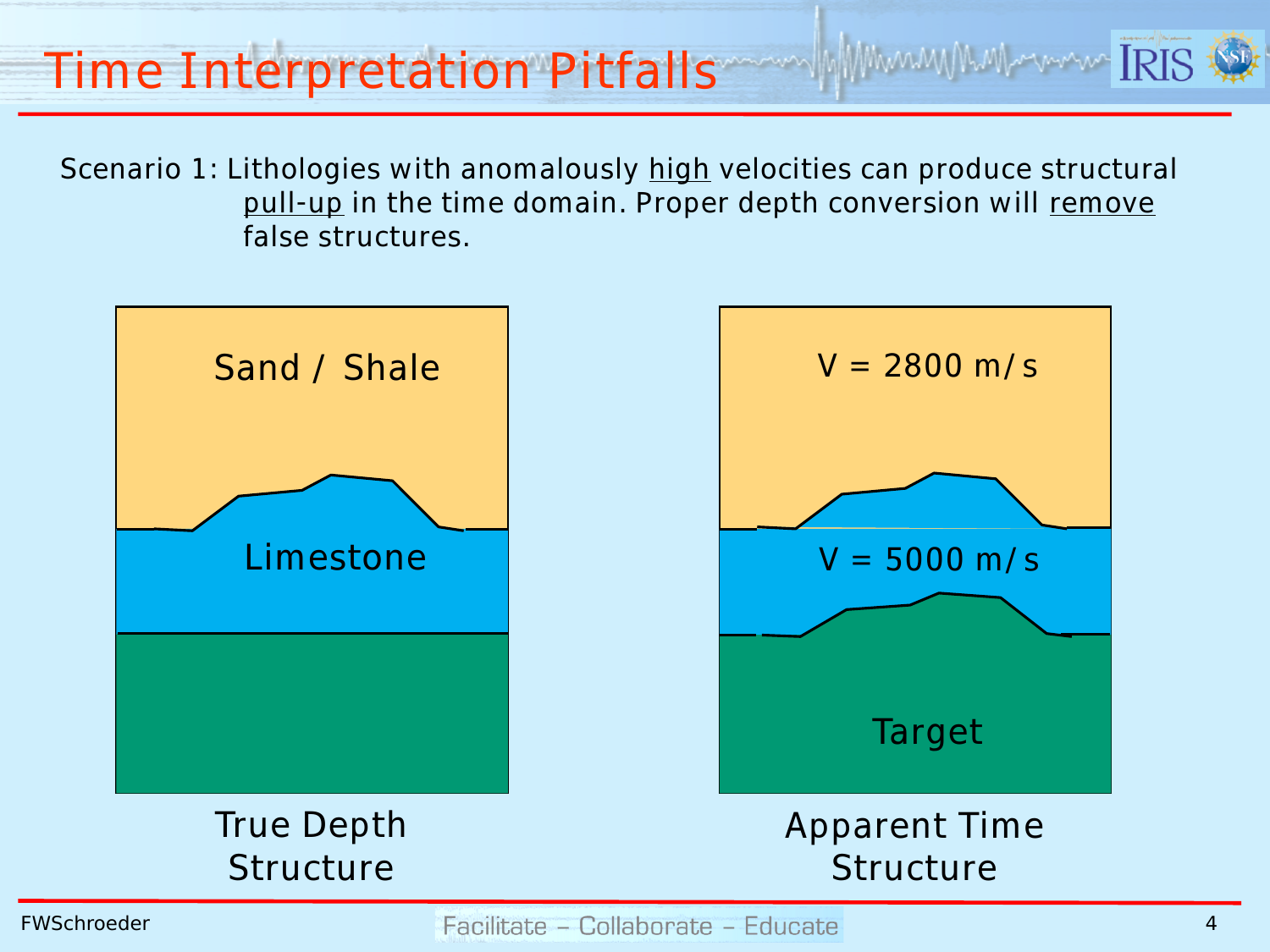

# Time Interpretation Pitfalls
Scenario 1: Lithologies with anomalously high velocities can produce structural pull-up in the time domain. Proper depth conversion will remove false structures.

Sand / Shale

Limestone

Target
True Depth Structure

V = 2800 m/s

V = 5000 m/s

Target
Apparent Time Structure